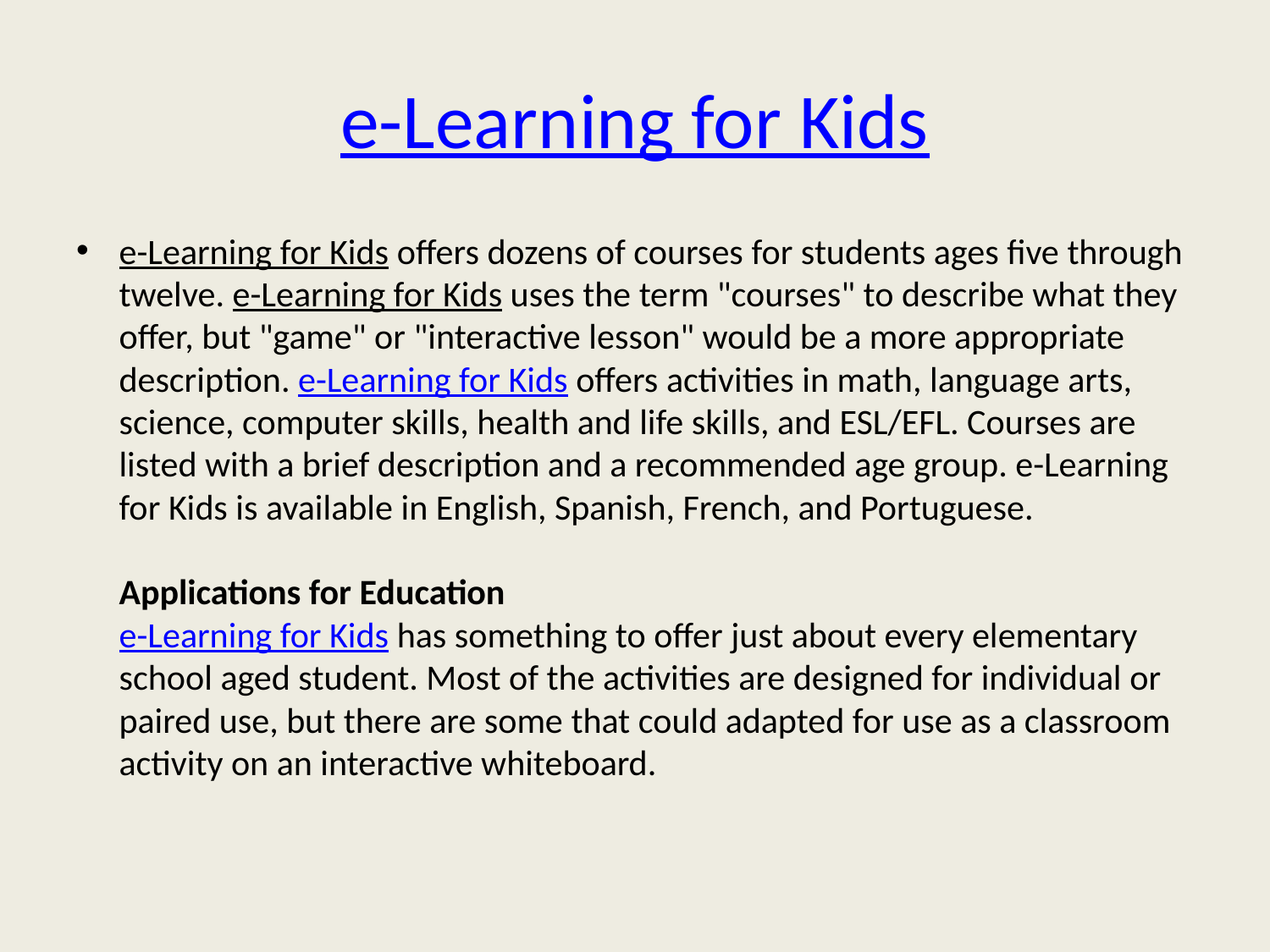

# e-Learning for Kids
e-Learning for Kids offers dozens of courses for students ages five through twelve. e-Learning for Kids uses the term "courses" to describe what they offer, but "game" or "interactive lesson" would be a more appropriate description. e-Learning for Kids offers activities in math, language arts, science, computer skills, health and life skills, and ESL/EFL. Courses are listed with a brief description and a recommended age group. e-Learning for Kids is available in English, Spanish, French, and Portuguese.
Applications for Education
e-Learning for Kids has something to offer just about every elementary school aged student. Most of the activities are designed for individual or paired use, but there are some that could adapted for use as a classroom activity on an interactive whiteboard.